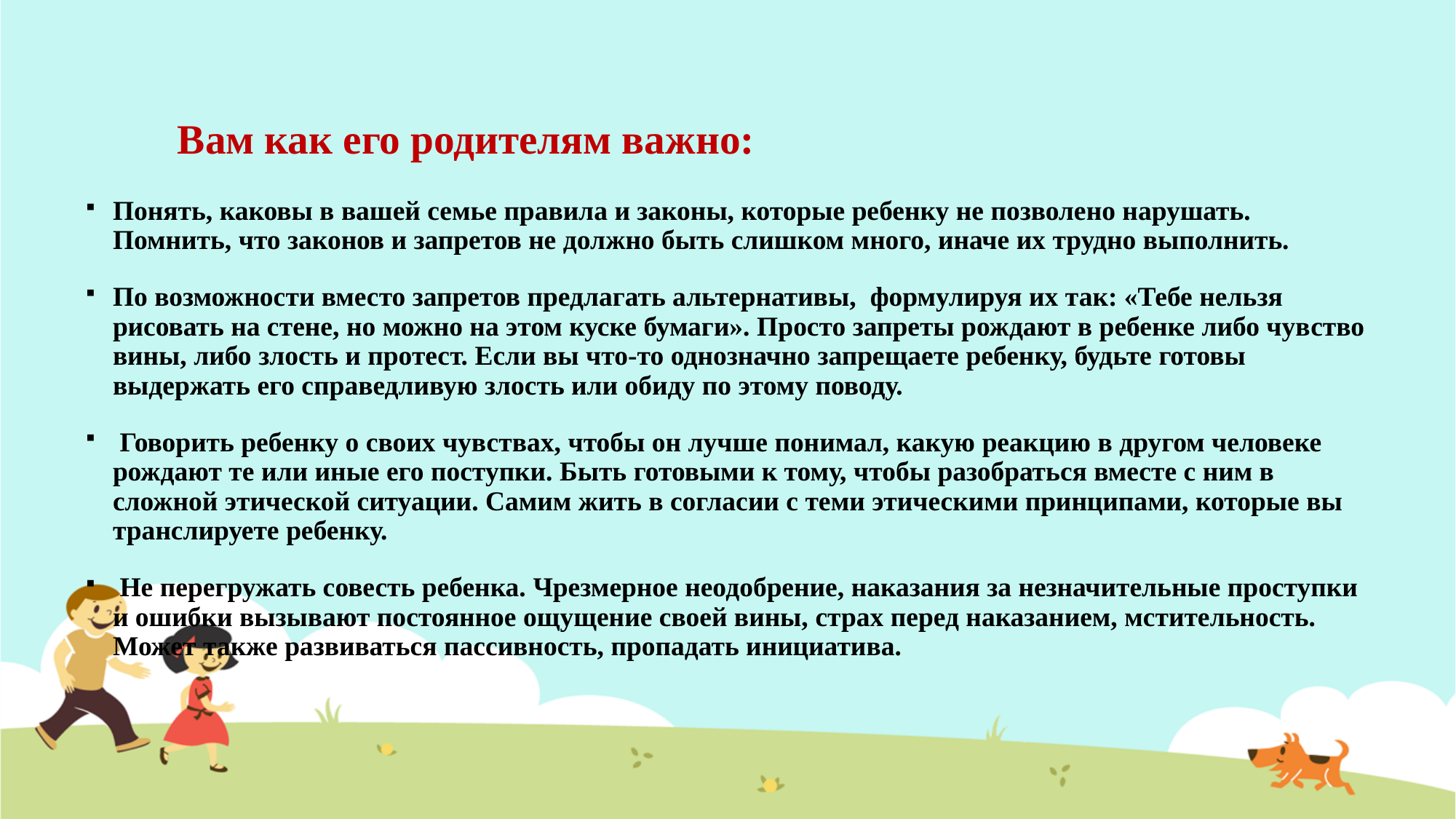

# Вам как его родителям важно:

Понять, каковы в вашей семье правила и законы, которые ребенку не позволено нарушать. Помнить, что законов и запретов не должно быть слишком много, иначе их трудно выполнить.
По возможности вместо запретов предлагать альтернативы,  формулируя их так: «Тебе нельзя рисовать на стене, но можно на этом куске бумаги». Просто запреты рождают в ребенке либо чувство вины, либо злость и протест. Если вы что-то однозначно запрещаете ребенку, будьте готовы выдержать его справедливую злость или обиду по этому поводу.
 Говорить ребенку о своих чувствах, чтобы он лучше понимал, какую реакцию в другом человеке рождают те или иные его поступки. Быть готовыми к тому, чтобы разобраться вместе с ним в сложной этической ситуации. Самим жить в согласии с теми этическими принципами, которые вы транслируете ребенку.
 Не перегружать совесть ребенка. Чрезмерное неодобрение, наказания за незначительные проступки и ошибки вызывают постоянное ощущение своей вины, страх перед наказанием, мстительность. Может также развиваться пассивность, пропадать инициатива.